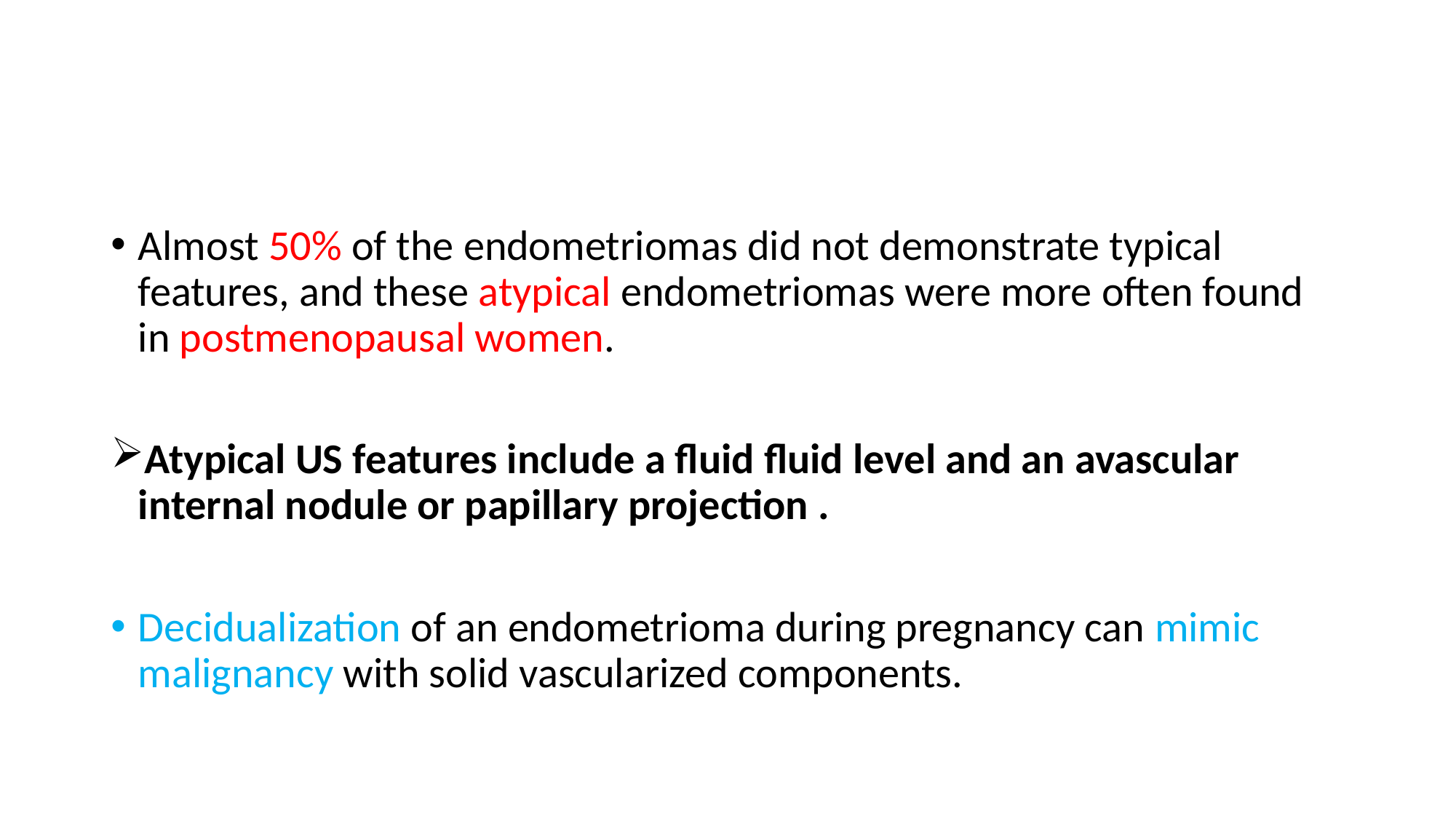

#
Almost 50% of the endometriomas did not demonstrate typical features, and these atypical endometriomas were more often found in postmenopausal women.

Atypical US features include a fluid fluid level and an avascular internal nodule or papillary projection .

Decidualization of an endometrioma during pregnancy can mimic malignancy with solid vascularized components.